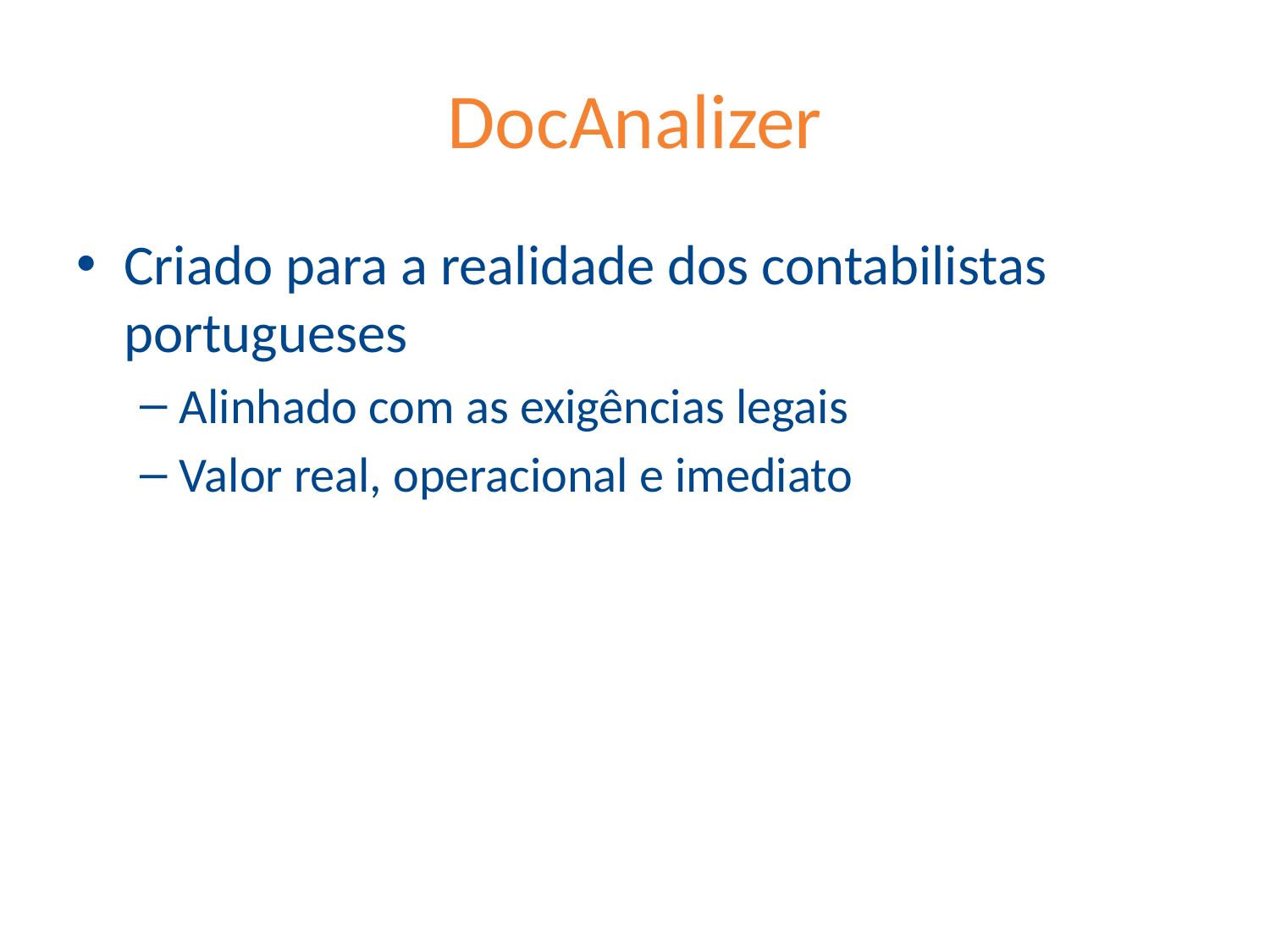

# DocAnalizer
Criado para a realidade dos contabilistas portugueses
Alinhado com as exigências legais
Valor real, operacional e imediato